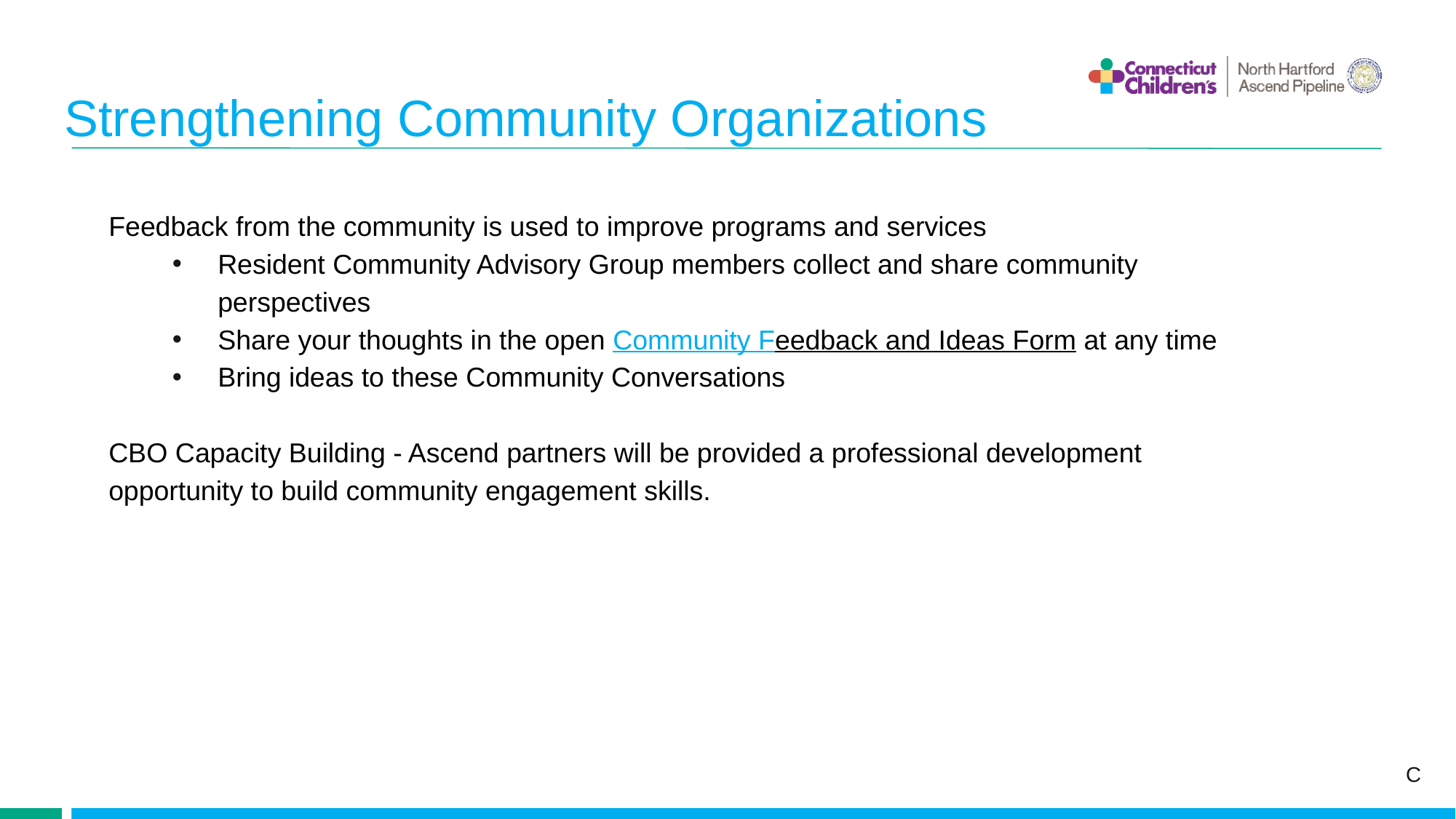

# Strengthening Community Organizations
Feedback from the community is used to improve programs and services
Resident Community Advisory Group members collect and share community perspectives
Share your thoughts in the open Community Feedback and Ideas Form at any time
Bring ideas to these Community Conversations

CBO Capacity Building - Ascend partners will be provided a professional development opportunity to build community engagement skills.

  C